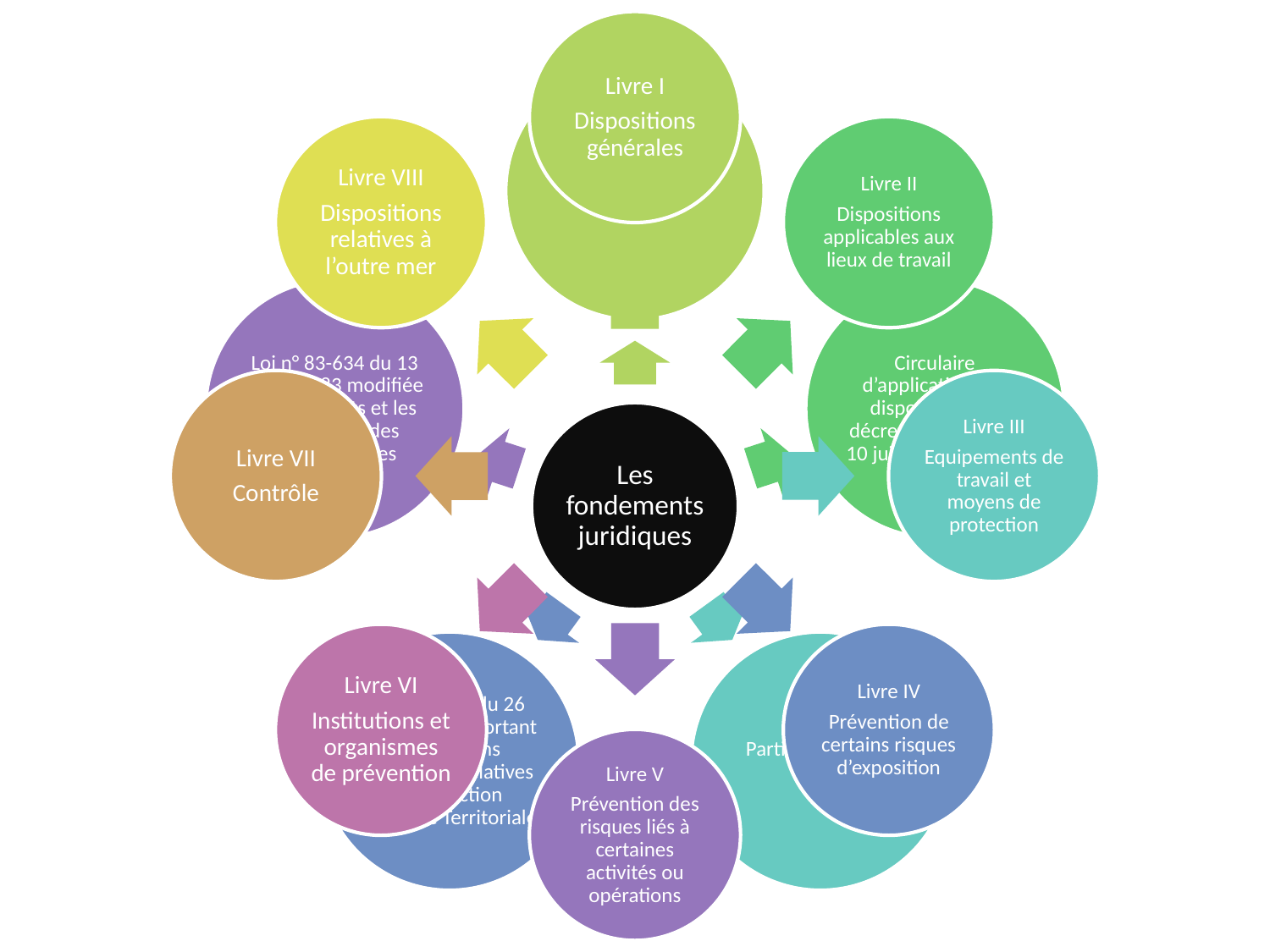

Livre I
Dispositions générales

Décret 85-603 modifié

Livre VIII
Dispositions relatives à l’outre mer

Livre II
Dispositions applicables aux lieux de travail

Loi n° 83-634 du 13 juillet 1983 modifiée fixe les droits et les obligations des fonctionnaires

Circulaire d’application des dispositions du décret n° 85-603 du 10 juin 1985 modifié

Livre VII
Contrôle

Livre III
Equipements de travail et moyens de protection

Les fondements juridiques

Livre VI
Institutions et organismes de prévention

Livre IV
Prévention de certains risques d’exposition

Loi n°84-53 du 26 janvier 1984 portant dispositions statutaires relatives à la fonction Publique Territoriale

Partie IV Code du travail

Livre V
Prévention des risques liés à certaines activités ou opérations